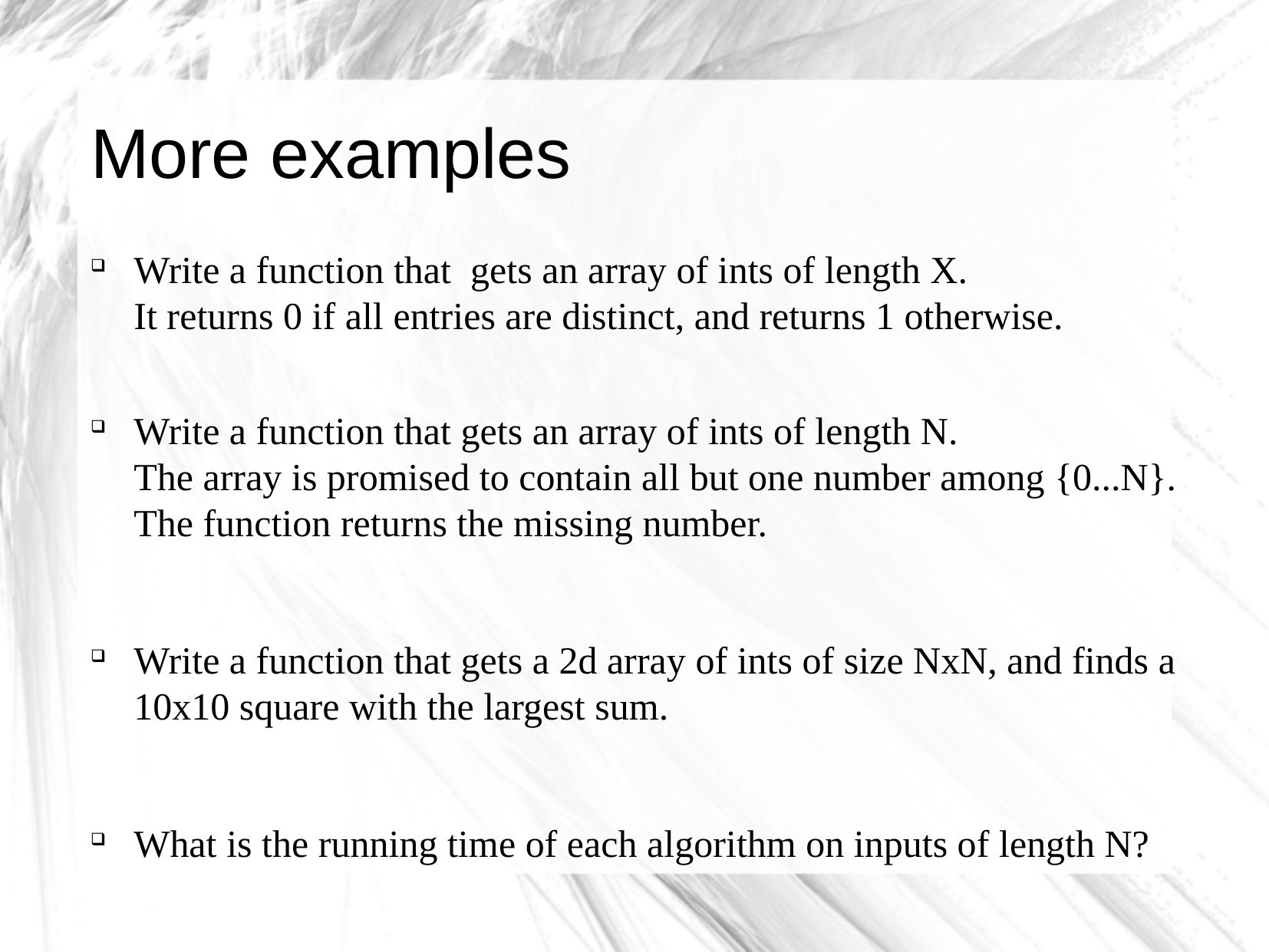

More examples
Write a function that  gets an array of ints of length X.
It returns 0 if all entries are distinct, and returns 1 otherwise.
Write a function that gets an array of ints of length N.
The array is promised to contain all but one number among {0...N}.
The function returns the missing number.

Write a function that gets a 2d array of ints of size NxN, and finds a 10x10 square with the largest sum.

What is the running time of each algorithm on inputs of length N?